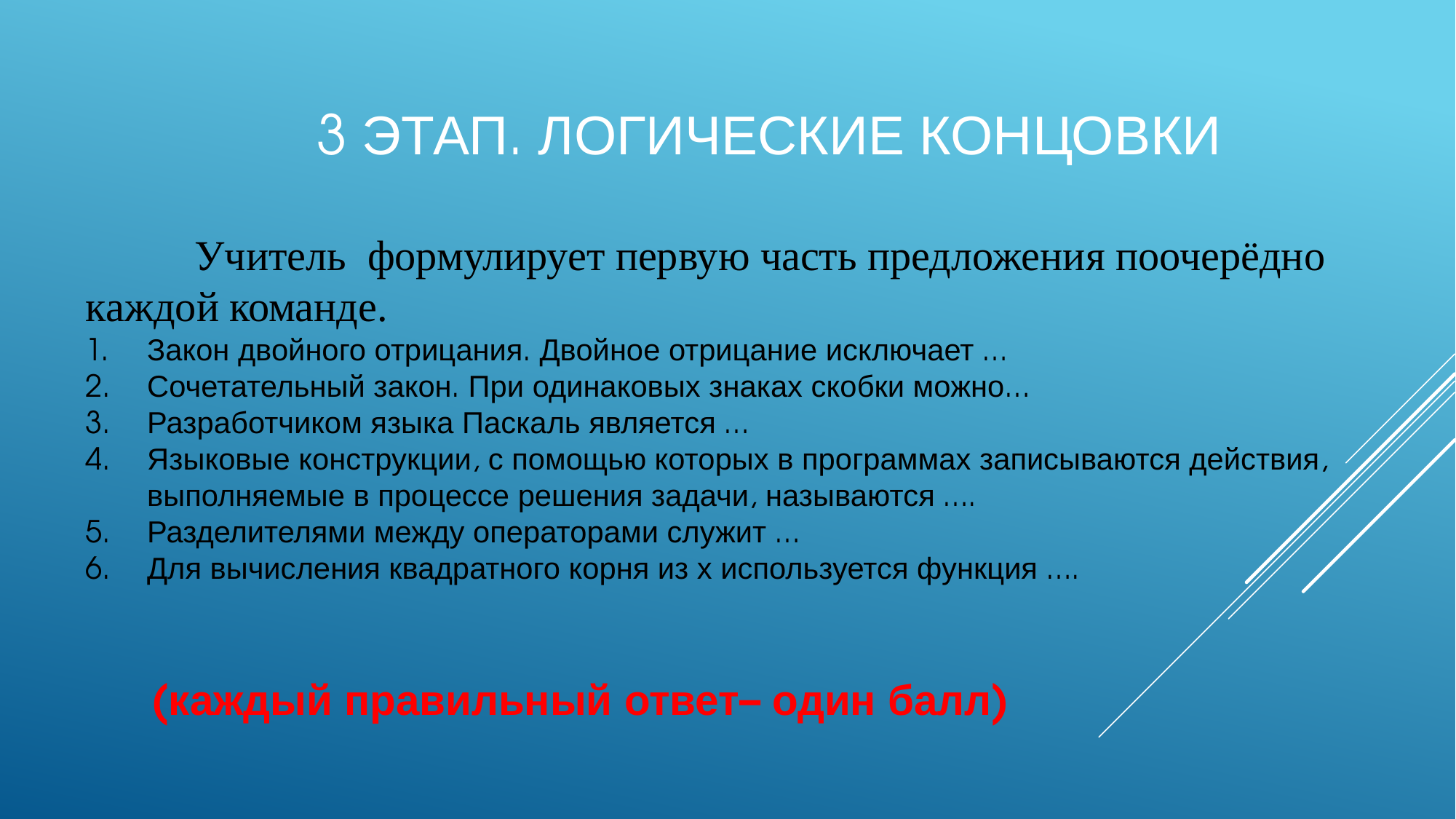

# 3 этап. Логические концовки
	Учитель  формулирует первую часть предложения поочерёдно каждой команде.
Закон двойного отрицания. Двойное отрицание исключает …
Сочетательный закон. При одинаковых знаках скобки можно…
Разработчиком языка Паскаль является …
Языковые конструкции, с помощью которых в программах записываются действия, выполняемые в процессе решения задачи, называются ….
Разделителями между операторами служит …
Для вычисления квадратного корня из х используется функция ….
 (каждый правильный ответ– один балл)